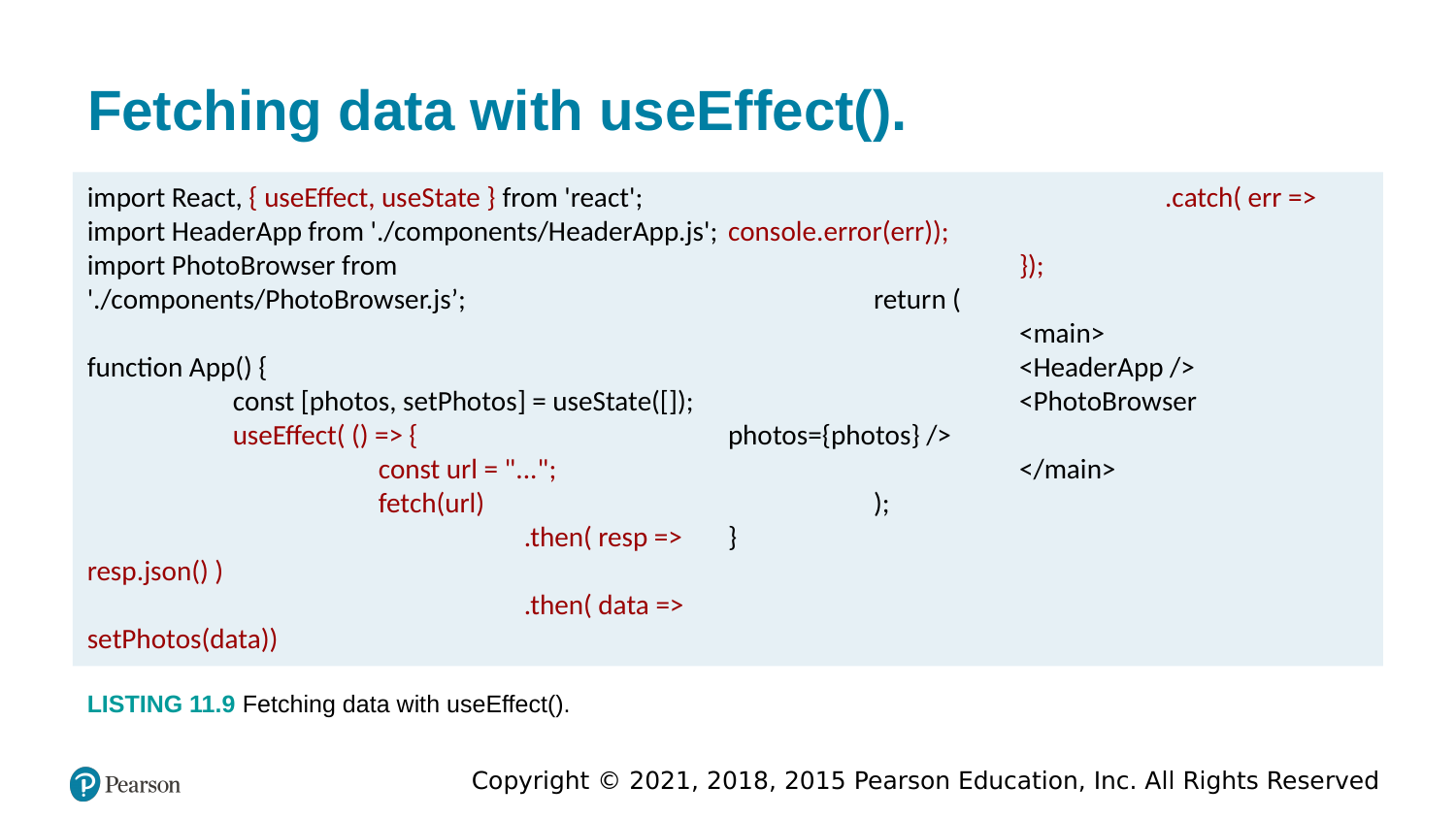

# Fetching data with useEffect().
import React, { useEffect, useState } from 'react';
import HeaderApp from './components/HeaderApp.js';
import PhotoBrowser from './components/PhotoBrowser.js’;

function App() {
	const [photos, setPhotos] = useState([]);
	useEffect( () => {
		const url = "...";
		fetch(url)
			.then( resp => resp.json() )
			.then( data => setPhotos(data))
			.catch( err => console.error(err));
		});
	return (
		<main>
		<HeaderApp />
		<PhotoBrowser photos={photos} />
		</main>
	);
}
LISTING 11.9 Fetching data with useEffect().